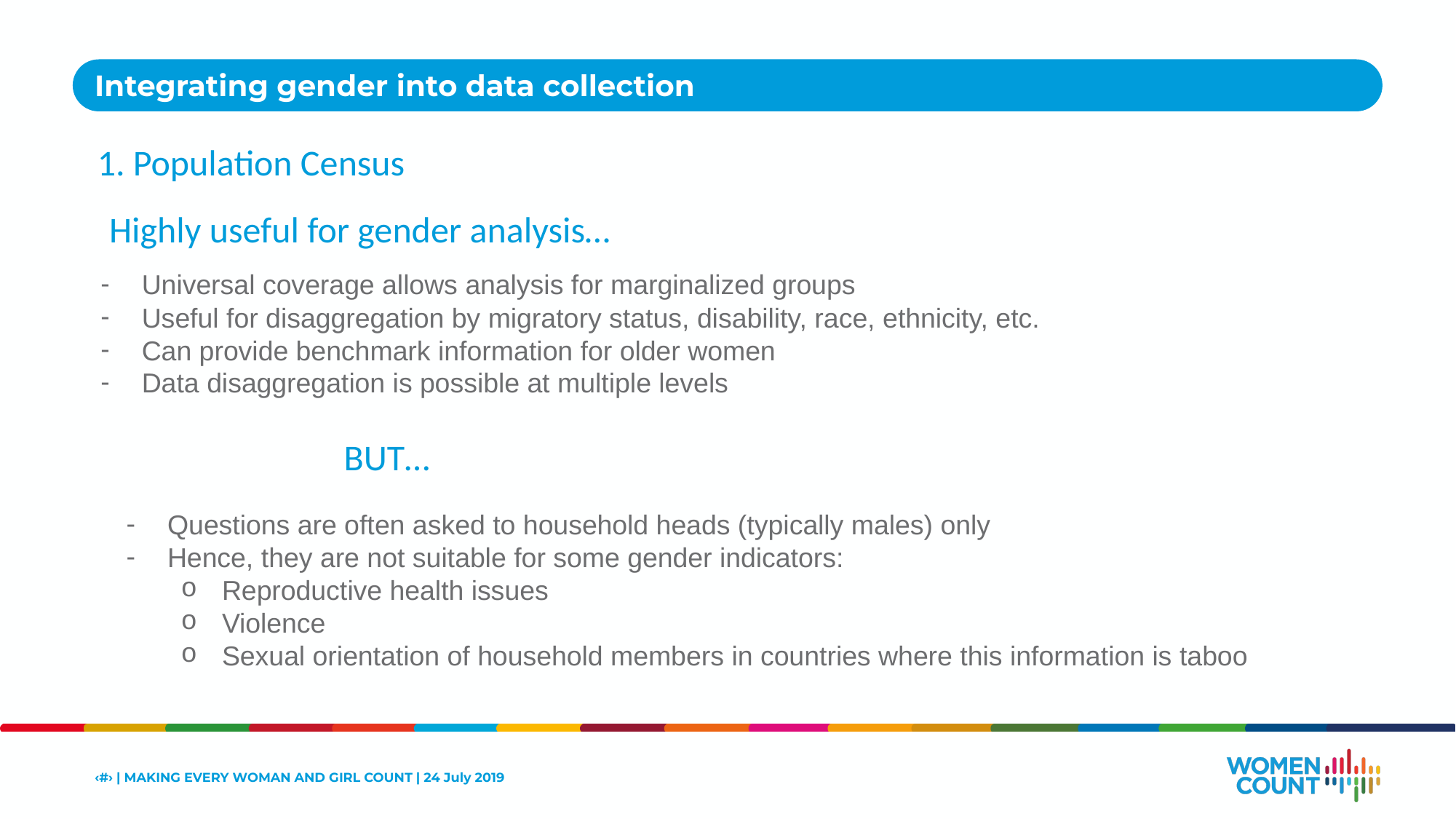

Integrating gender into data collection
1. Population Census
Highly useful for gender analysis…
Universal coverage allows analysis for marginalized groups
Useful for disaggregation by migratory status, disability, race, ethnicity, etc.
Can provide benchmark information for older women
Data disaggregation is possible at multiple levels
BUT…
Questions are often asked to household heads (typically males) only
Hence, they are not suitable for some gender indicators:
Reproductive health issues
Violence
Sexual orientation of household members in countries where this information is taboo
‹#› | MAKING EVERY WOMAN AND GIRL COUNT | 24 July 2019